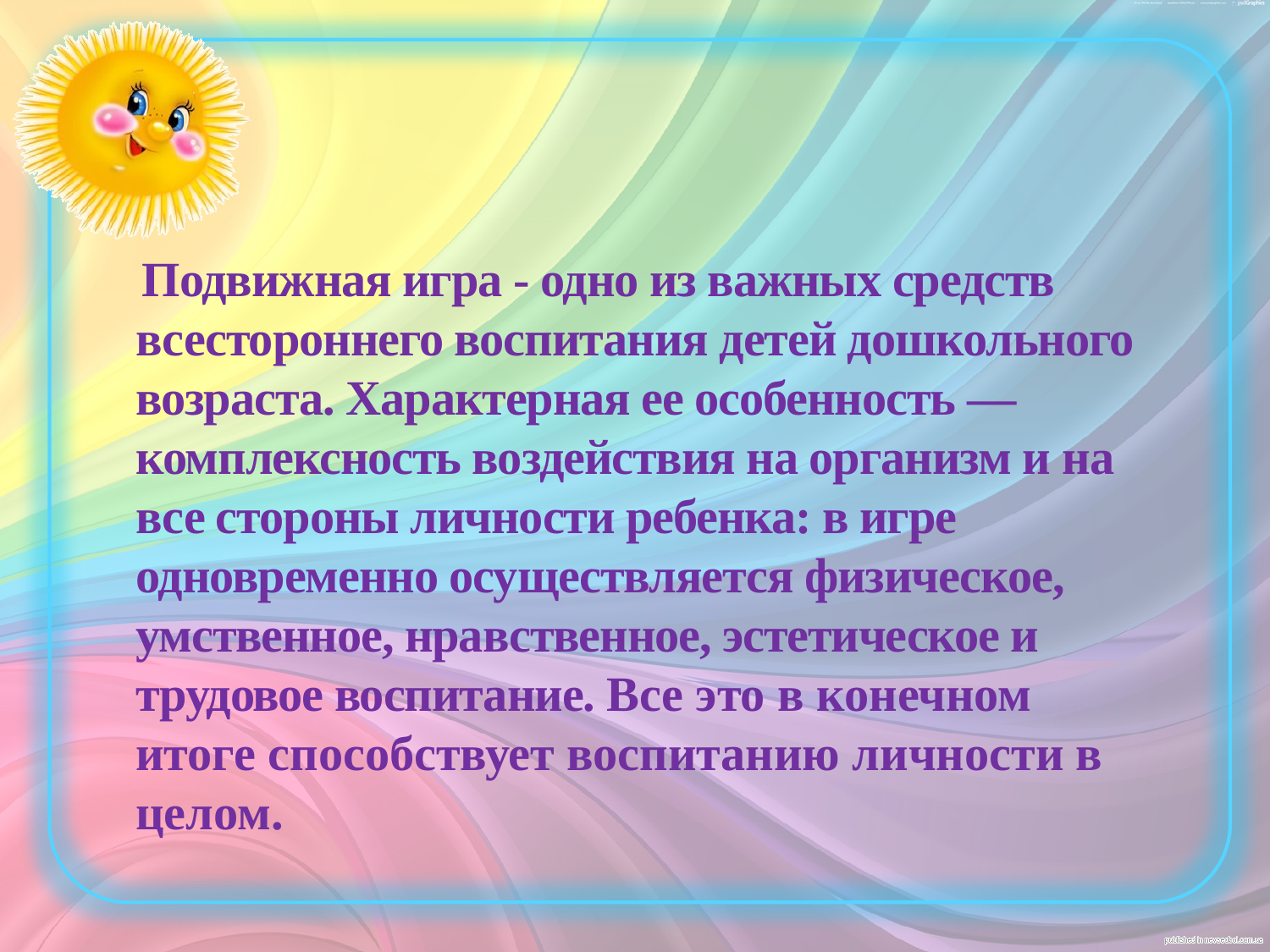

Подвижная игра - одно из важных средств всестороннего воспитания детей дошкольного возраста. Характерная ее особенность — комплексность воздействия на организм и на все стороны личности ребенка: в игре одновременно осуществляется физическое, умственное, нравственное, эстетическое и трудовое воспитание. Все это в конечном итоге способствует воспитанию личности в целом.